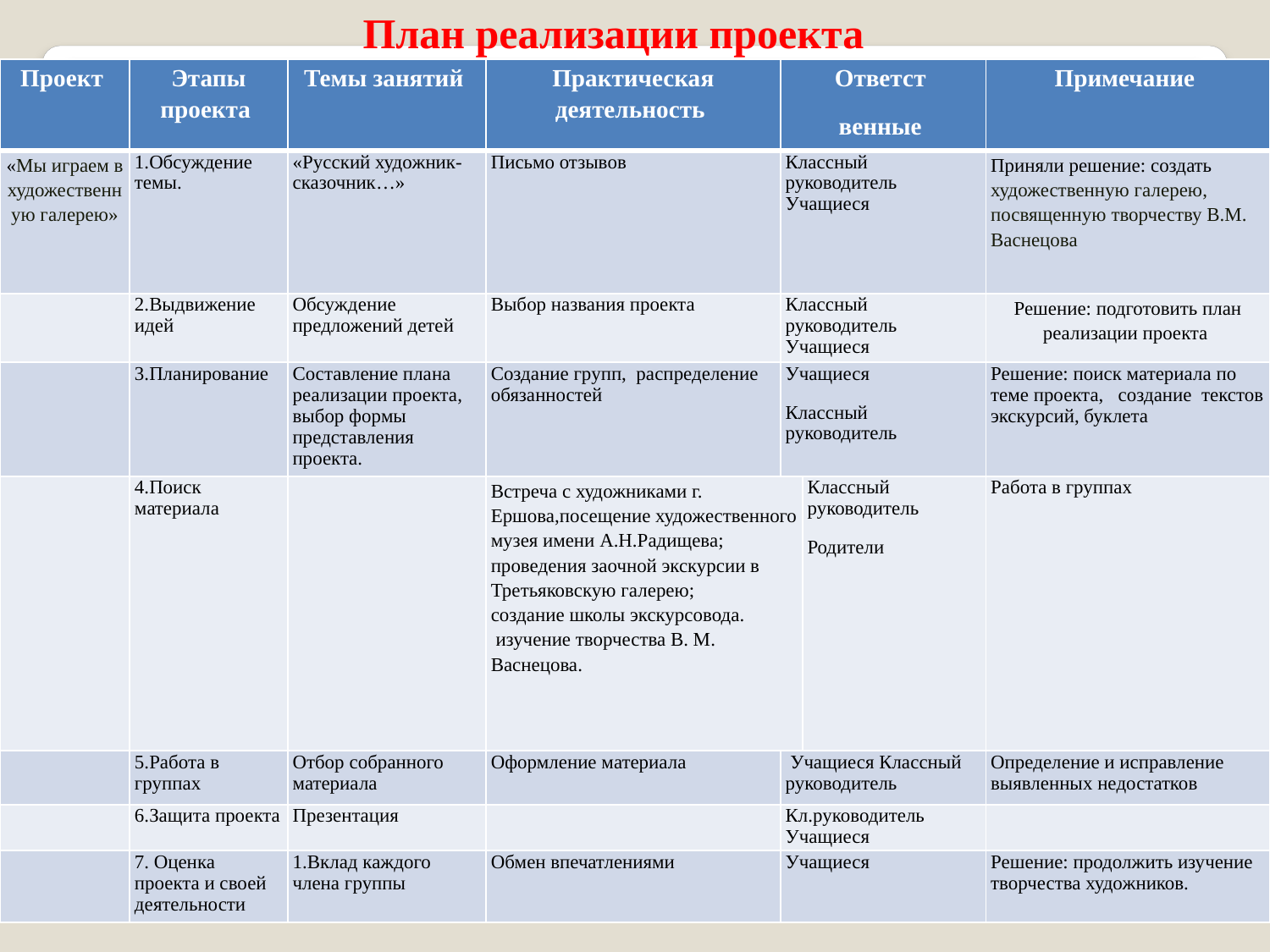

План реализации проекта
| Проект | Этапы проекта | Темы занятий | Практическая деятельность | Ответст венные |  | Примечание |
| --- | --- | --- | --- | --- | --- | --- |
| «Мы играем в художественную галерею» | 1.Обсуждение темы. | «Русский художник-сказочник…» | Письмо отзывов | Классный руководитель Учащиеся |  | Приняли решение: создать художественную галерею, посвященную творчеству В.М. Васнецова |
|  | 2.Выдвижение идей | Обсуждение предложений детей | Выбор названия проекта | Классный руководитель Учащиеся |  | Решение: подготовить план реализации проекта |
|  | 3.Планирование | Составление плана реализации проекта, выбор формы представления проекта. | Создание групп, распределение обязанностей | Учащиеся Классный руководитель |  | Решение: поиск материала по теме проекта, создание текстов экскурсий, буклета |
|  | 4.Поиск материала |  | Встреча с художниками г. Ершова,посещение художественного музея имени А.Н.Радищева; проведения заочной экскурсии в Третьяковскую галерею; создание школы экскурсовода. изучение творчества В. М. Васнецова. |  | Классный руководитель Родители | Работа в группах |
|  | 5.Работа в группах | Отбор собранного материала | Оформление материала | Учащиеся Классный руководитель |  | Определение и исправление выявленных недостатков |
|  | 6.Защита проекта | Презентация |  | Кл.руководитель Учащиеся |  |  |
|  | 7. Оценка проекта и своей деятельности | 1.Вклад каждого члена группы | Обмен впечатлениями | Учащиеся |  | Решение: продолжить изучение творчества художников. |